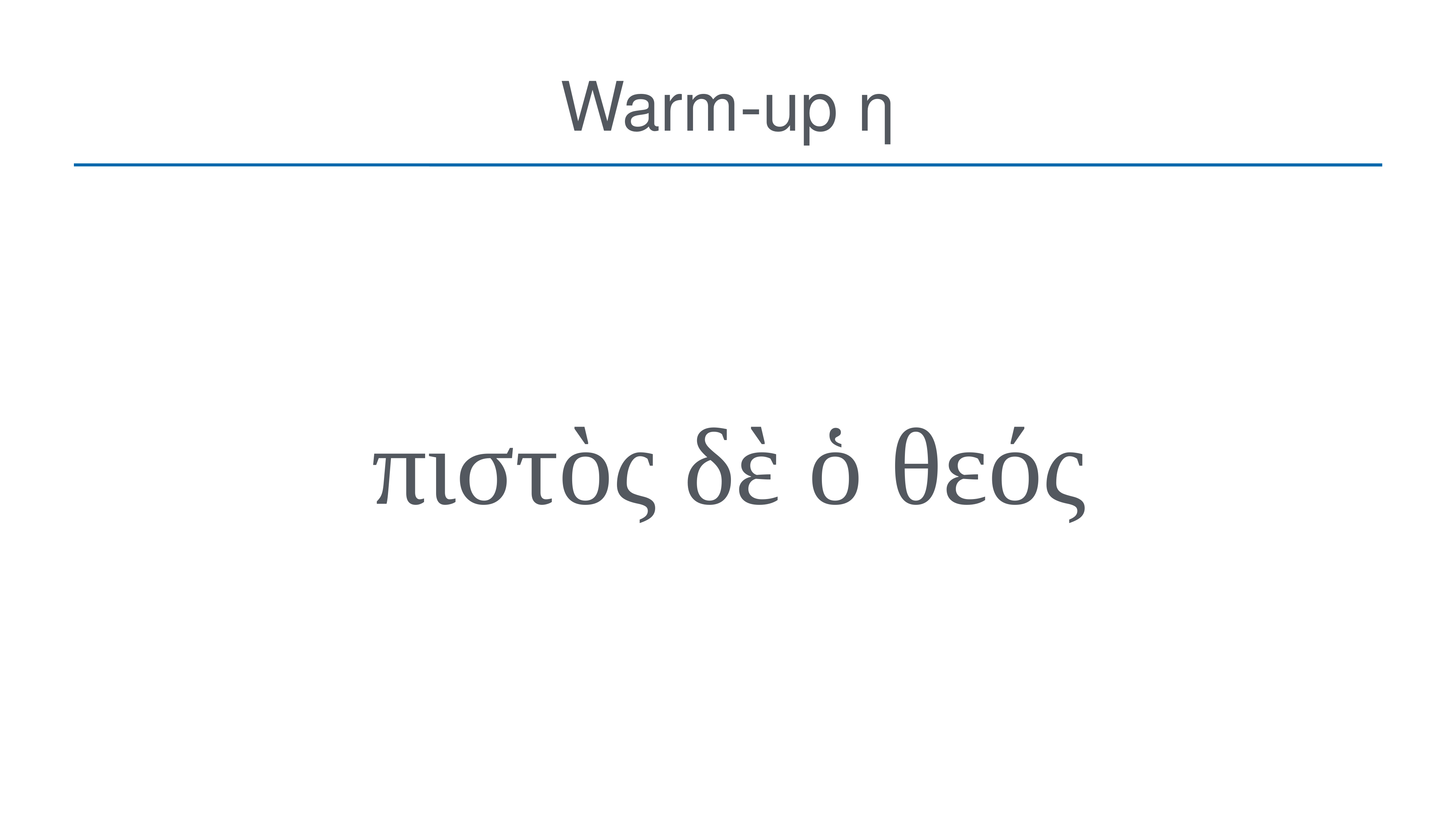

# Warm-up η
πιστὸς δὲ ὁ θεός